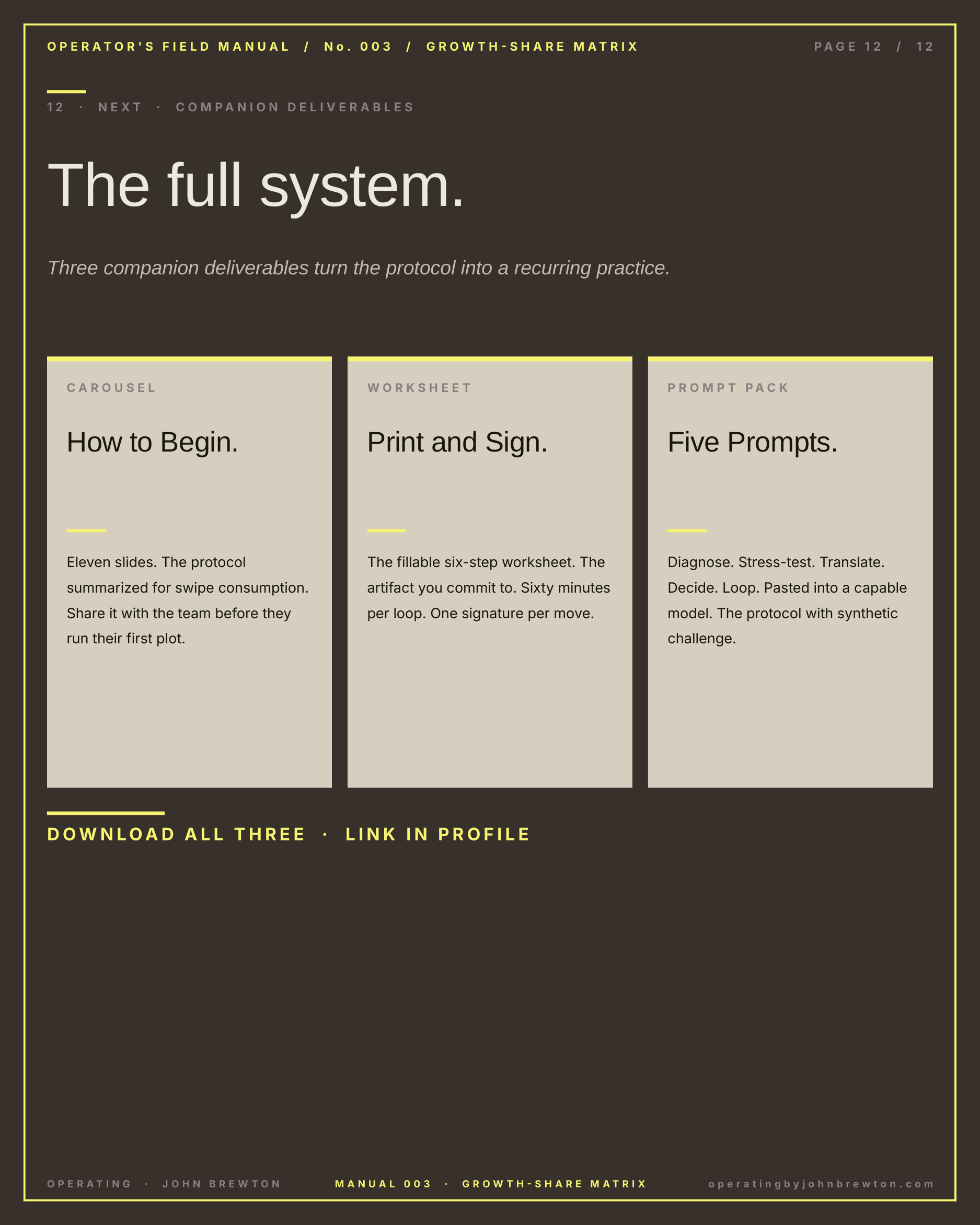

OPERATOR'S FIELD MANUAL  /  No. 003  /  GROWTH-SHARE MATRIX
PAGE 12  /  12

12  ·  NEXT  ·  COMPANION DELIVERABLES
The full system.
Three companion deliverables turn the protocol into a recurring practice.

CAROUSEL
WORKSHEET
PROMPT PACK
How to Begin.
Print and Sign.
Five Prompts.

Eleven slides. The protocol summarized for swipe consumption. Share it with the team before they run their first plot.
The fillable six-step worksheet. The artifact you commit to. Sixty minutes per loop. One signature per move.
Diagnose. Stress-test. Translate. Decide. Loop. Pasted into a capable model. The protocol with synthetic challenge.

DOWNLOAD ALL THREE  ·  LINK IN PROFILE
MANUAL 003  ·  GROWTH-SHARE MATRIX
operatingbyjohnbrewton.com
OPERATING  ·  JOHN BREWTON